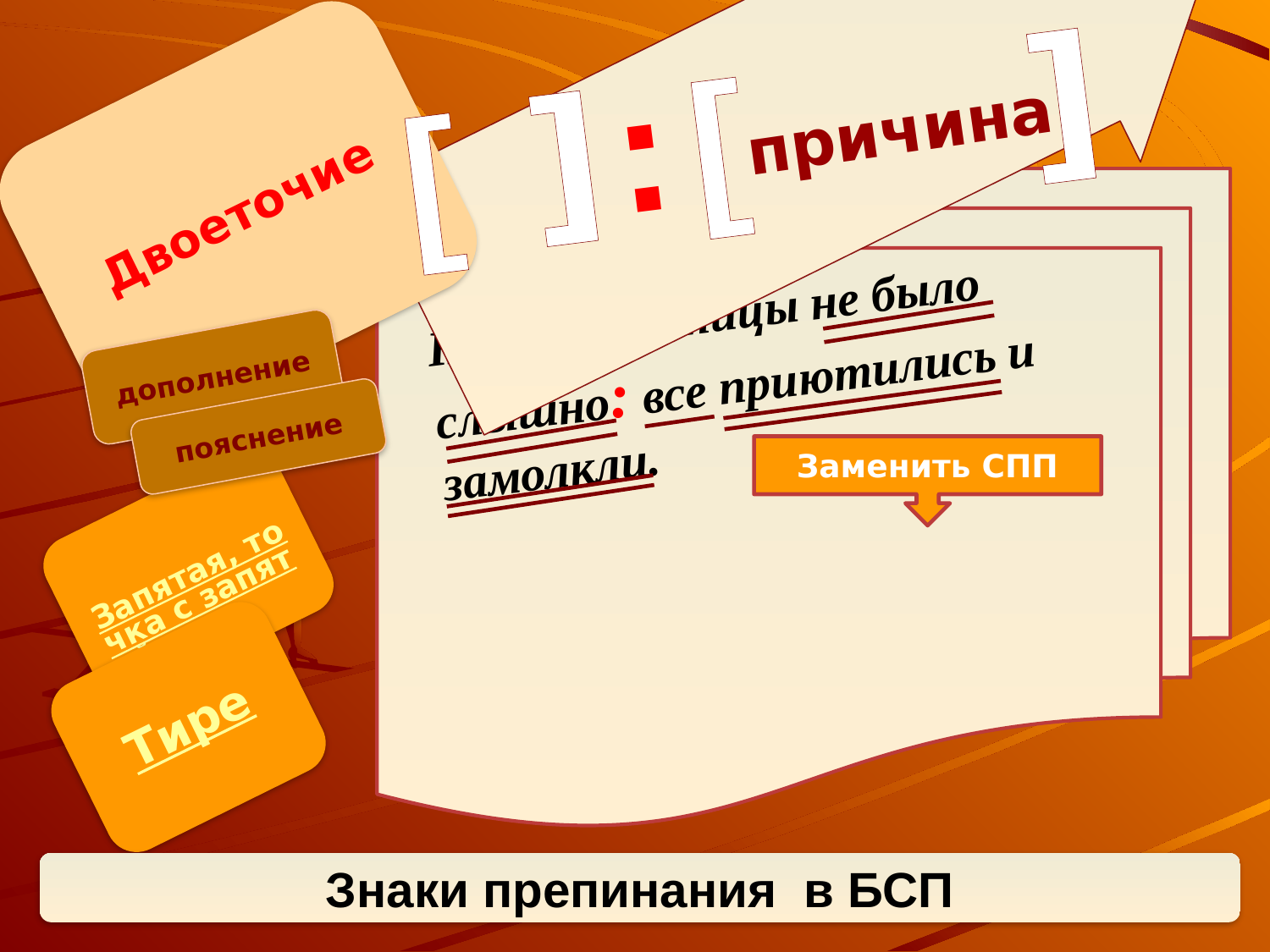

]
[
:
[
]
причина

Двоеточие

Ни одной птицы не было слышно: все приютились и замолкли.
дополнение
пояснение
Заменить СПП

Запятая, точка с запятой

Тире
Знаки препинания  в БСП